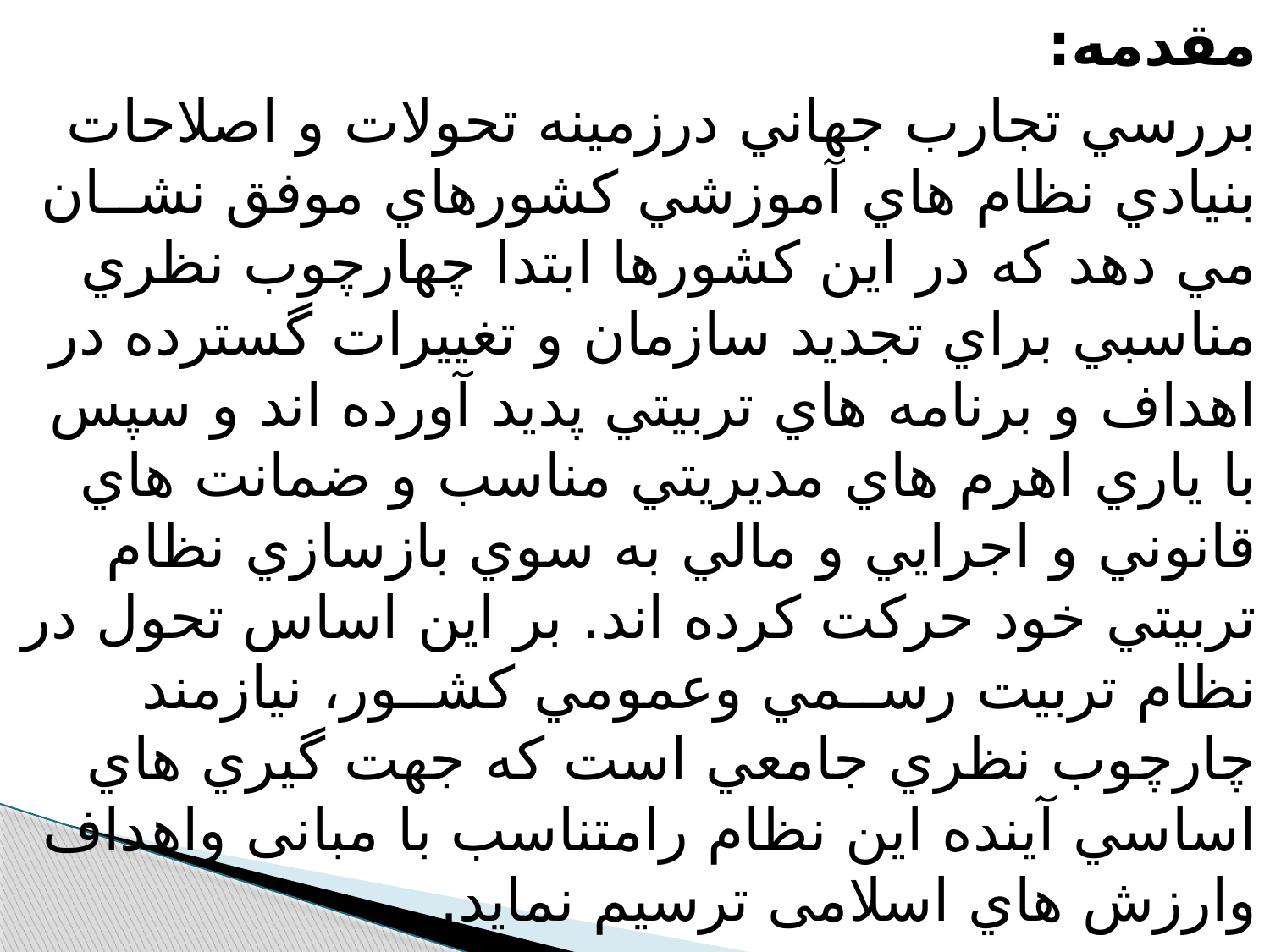

مقدمه:
بررسي تجارب جهاني درزمينه تحولات و اصلاحات بنيادي نظام هاي آموزشي كشورهاي موفق نشــان مي دهد كه در اين كشورها ابتدا چهارچوب نظري مناسبي براي تجديد سازمان و تغييرات گسترده در اهداف و برنامه هاي تربيتي پديد آورده اند و سپس با ياري اهرم هاي مديريتي مناسب و ضمانت هاي قانوني و اجرايي و مالي به سوي بازسازي نظام تربيتي خود حركت كرده اند. بر این اساس تحول در نظام تربيت رســمي وعمومي كشــور، نيازمند چارچوب نظري جامعي است كه جهت گيري هاي اساسي آينده اين نظام رامتناسب با مبانی واهداف وارزش هاي اسلامی ترسيم نمايد.